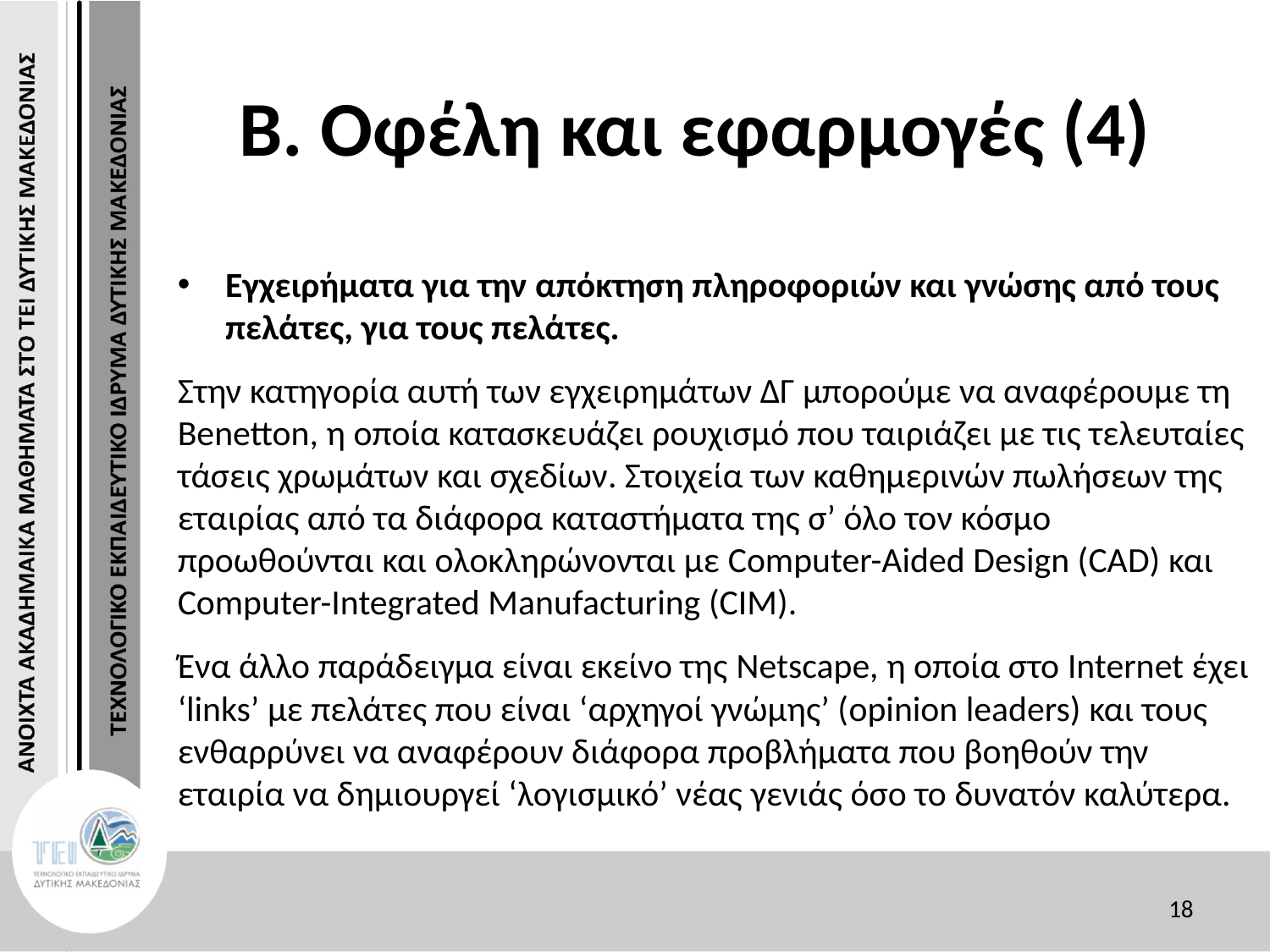

# Β. Οφέλη και εφαρμογές (4)
Εγχειρήματα για την απόκτηση πληροφοριών και γνώσης από τους πελάτες, για τους πελάτες.
Στην κατηγορία αυτή των εγχειρημάτων ΔΓ μπορούμε να αναφέρουμε τη Benetton, η οποία κατασκευάζει ρουχισμό που ταιριάζει με τις τελευταίες τάσεις χρωμάτων και σχεδίων. Στοιχεία των καθημερινών πωλήσεων της εταιρίας από τα διάφορα καταστήματα της σ’ όλο τον κόσμο προωθούνται και ολοκληρώνονται με Computer-Aided Design (CAD) και Computer-Integrated Manufacturing (CIM).
Ένα άλλο παράδειγμα είναι εκείνο της Netscape, η οποία στο Internet έχει ‘links’ με πελάτες που είναι ‘αρχηγοί γνώμης’ (opinion leaders) και τους ενθαρρύνει να αναφέρουν διάφορα προβλήματα που βοηθούν την εταιρία να δημιουργεί ‘λογισμικό’ νέας γενιάς όσο το δυνατόν καλύτερα.
18